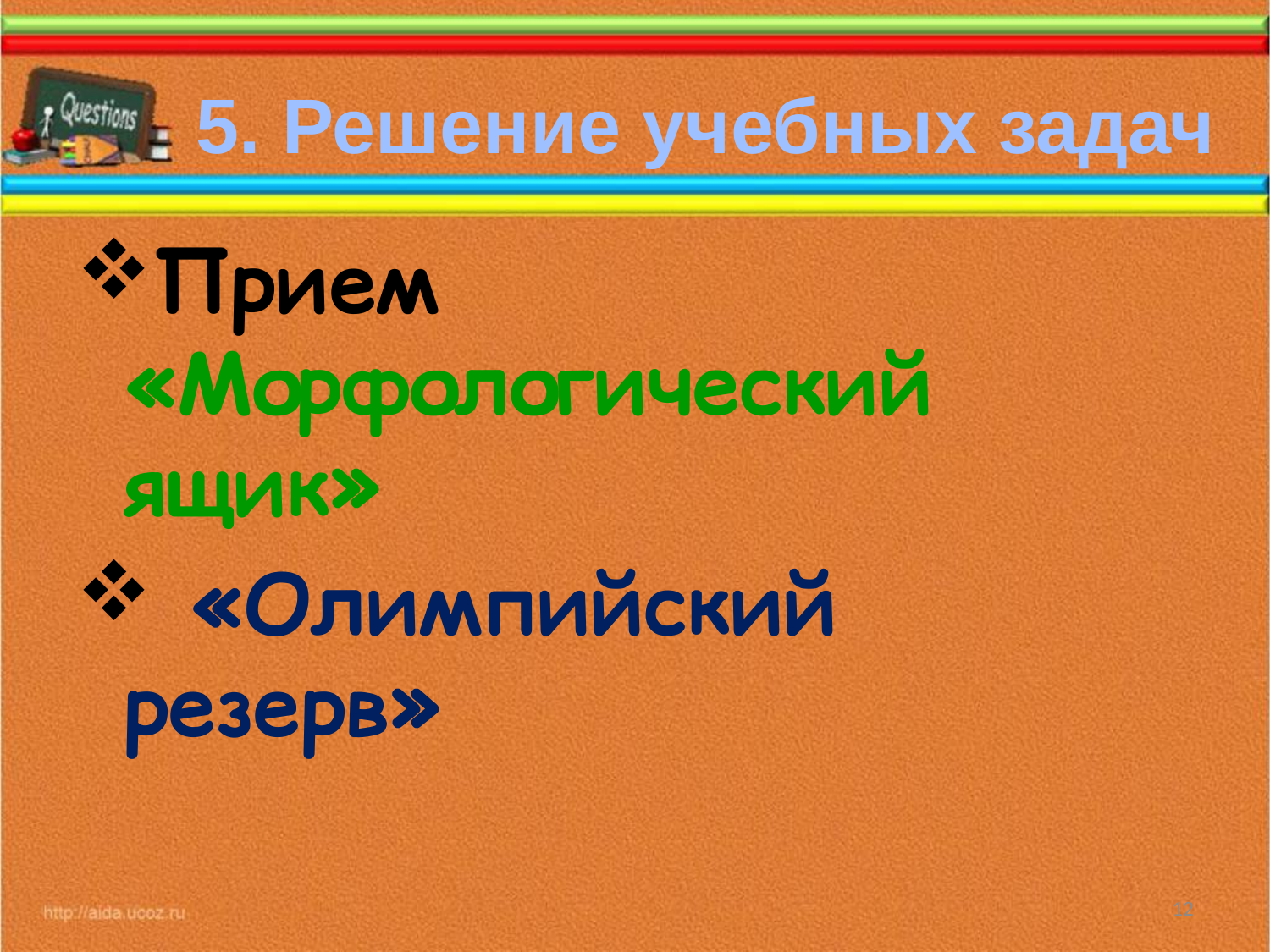

5. Решение учебных задач
Прием «Морфологический ящик»
 «Олимпийский резерв»
12